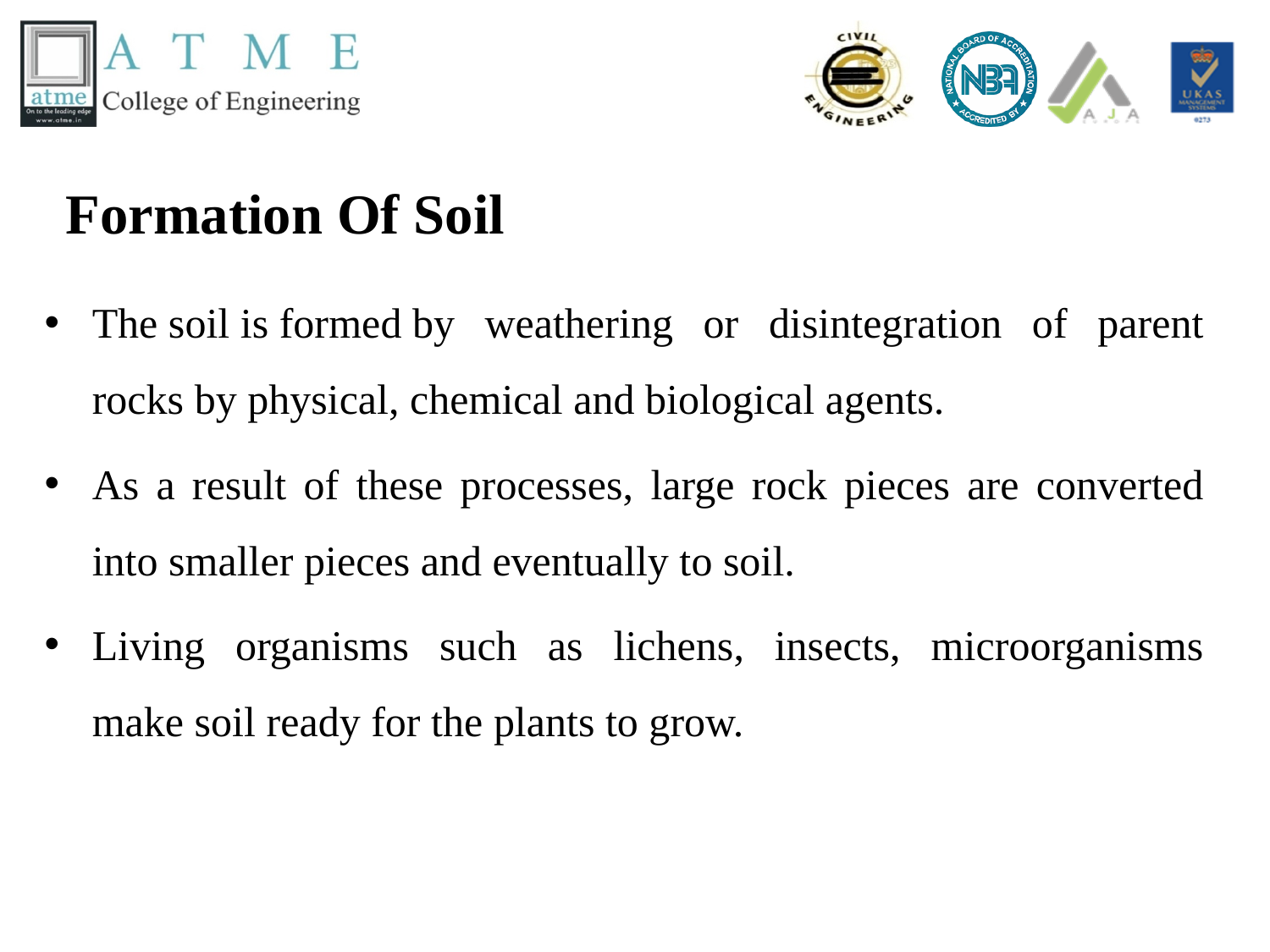

# Formation Of Soil
The soil is formed by weathering or disintegration of parent rocks by physical, chemical and biological agents.
As a result of these processes, large rock pieces are converted into smaller pieces and eventually to soil.
Living organisms such as lichens, insects, microorganisms make soil ready for the plants to grow.